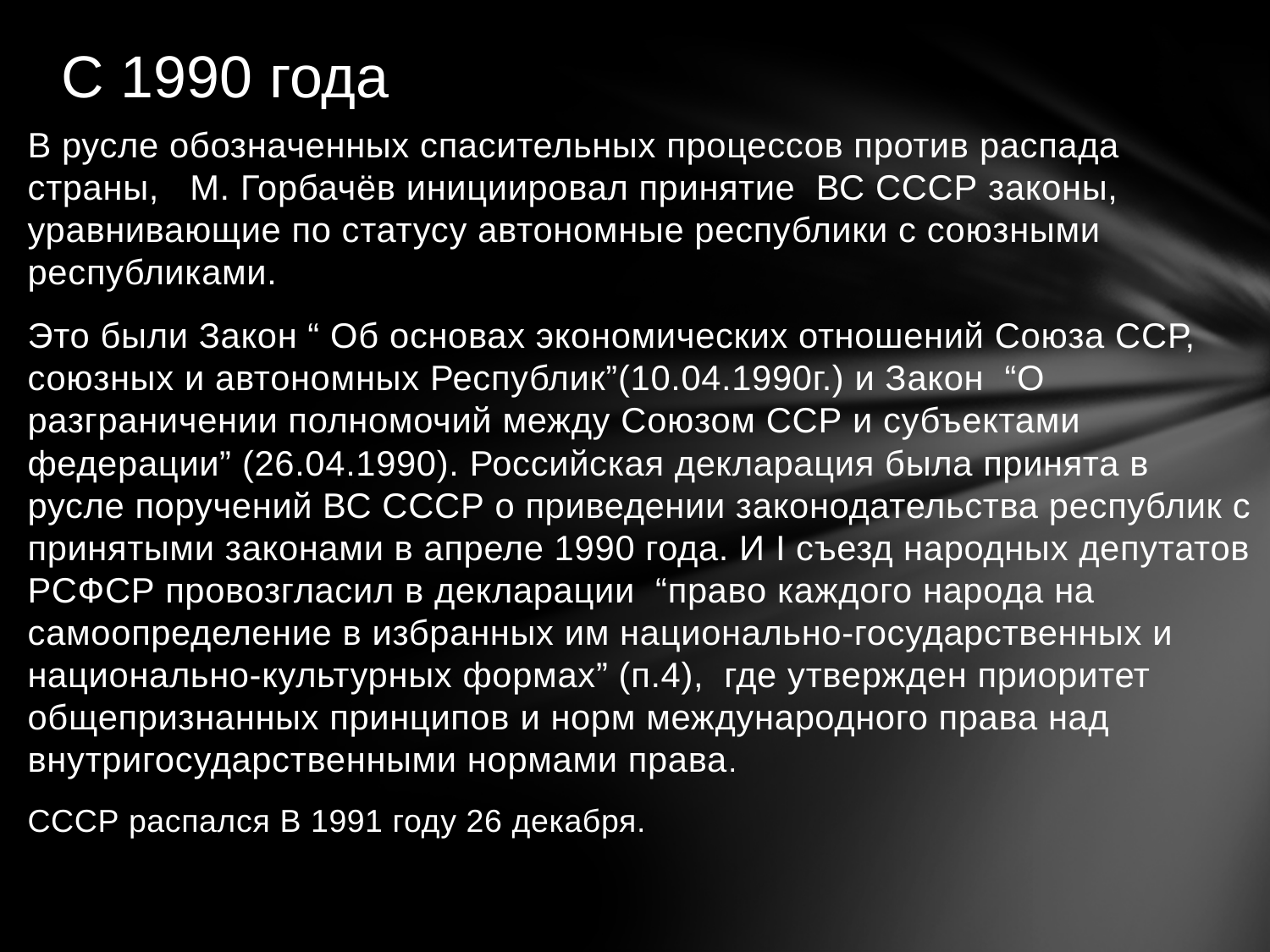

# С 1990 года
В русле обозначенных спасительных процессов против распада страны,   М. Горбачёв инициировал принятие  ВС СССР законы, уравнивающие по статусу автономные республики с союзными  республиками.
Это были Закон “ Об основах экономических отношений Союза ССР, союзных и автономных Республик”(10.04.1990г.) и Закон  “О разграничении полномочий между Союзом ССР и субъектами федерации” (26.04.1990). Российская декларация была принята в русле поручений ВС СССР о приведении законодательства республик с принятыми законами в апреле 1990 года. И I съезд народных депутатов РСФСР провозгласил в декларации  “право каждого народа на самоопределение в избранных им национально-государственных и национально-культурных формах” (п.4),  где утвержден приоритет общепризнанных принципов и норм международного права над внутригосударственными нормами права.
СССР распался В 1991 году 26 декабря.